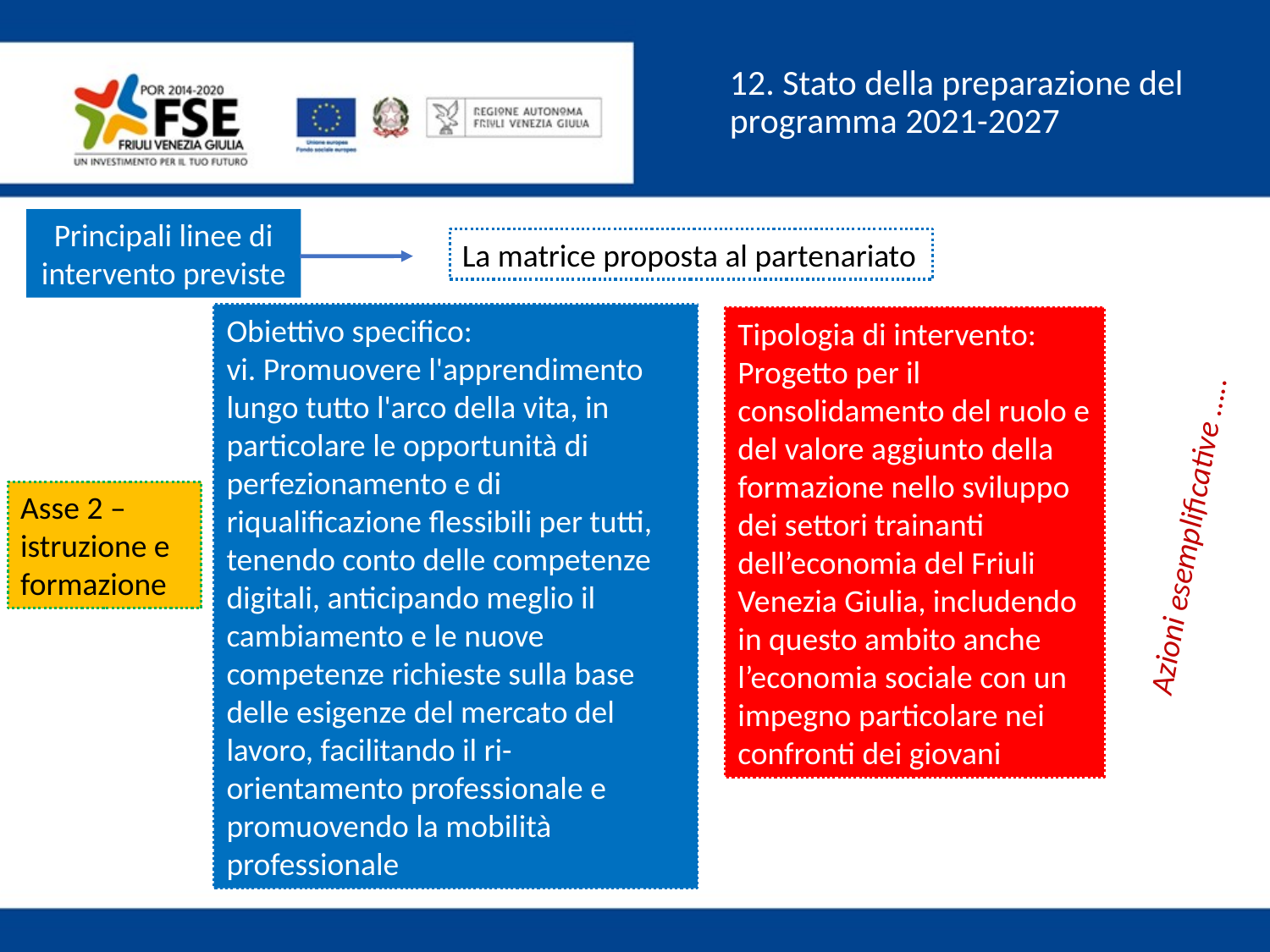

12. Stato della preparazione del programma 2021-2027
Principali linee di intervento previste
La matrice proposta al partenariato
Obiettivo specifico:
vi. Promuovere l'apprendimento lungo tutto l'arco della vita, in particolare le opportunità di perfezionamento e di riqualificazione flessibili per tutti, tenendo conto delle competenze digitali, anticipando meglio il cambiamento e le nuove competenze richieste sulla base delle esigenze del mercato del lavoro, facilitando il ri-orientamento professionale e promuovendo la mobilità professionale
Tipologia di intervento:
Progetto per il consolidamento del ruolo e del valore aggiunto della formazione nello sviluppo dei settori trainanti dell’economia del Friuli Venezia Giulia, includendo in questo ambito anche l’economia sociale con un impegno particolare nei confronti dei giovani
Asse 2 – istruzione e formazione
Azioni esemplificative …..